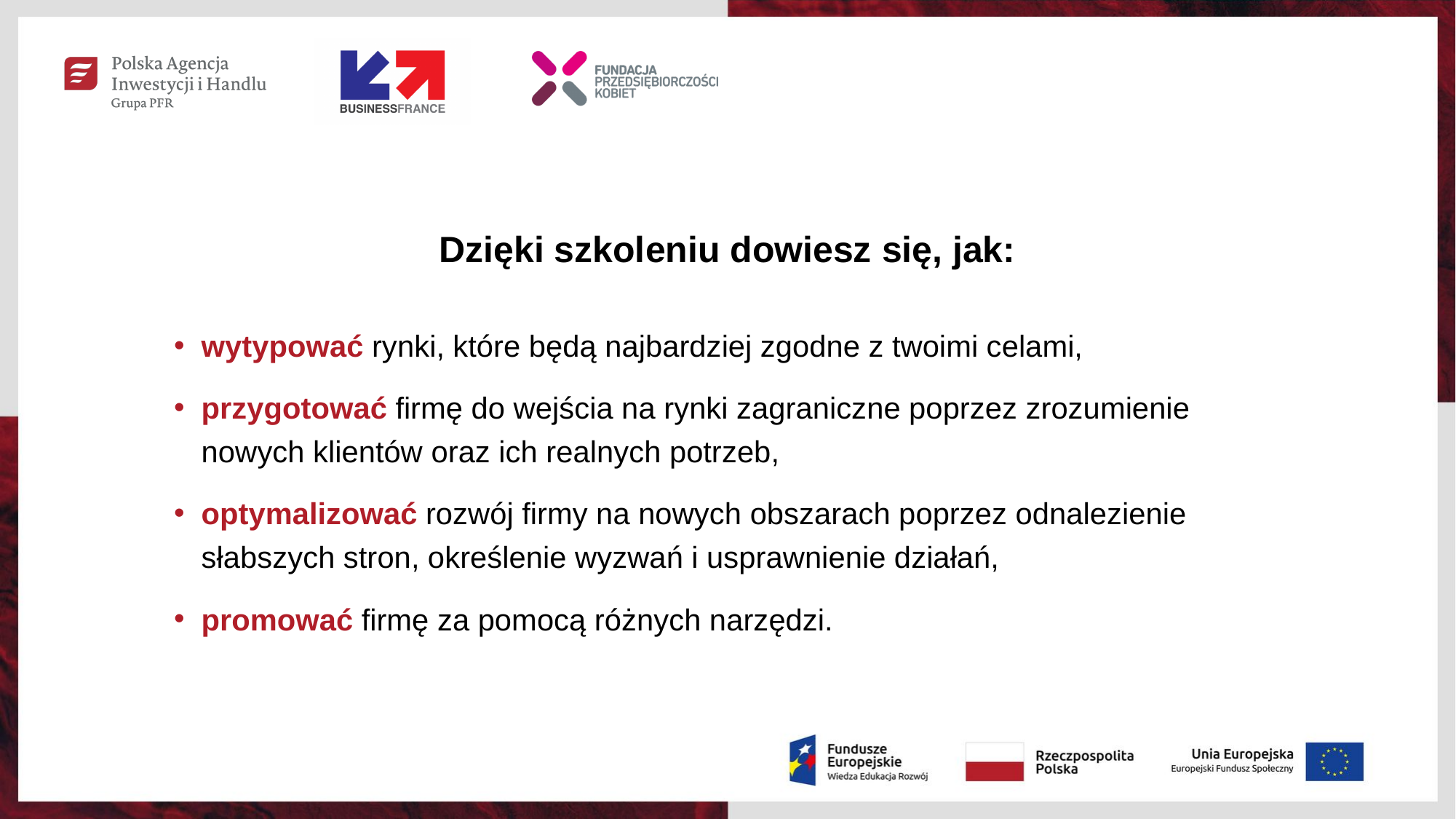

# Dzięki szkoleniu dowiesz się, jak:
wytypować rynki, które będą najbardziej zgodne z twoimi celami,
przygotować firmę do wejścia na rynki zagraniczne poprzez zrozumienie nowych klientów oraz ich realnych potrzeb,
optymalizować rozwój firmy na nowych obszarach poprzez odnalezienie słabszych stron, określenie wyzwań i usprawnienie działań,
promować firmę za pomocą różnych narzędzi.